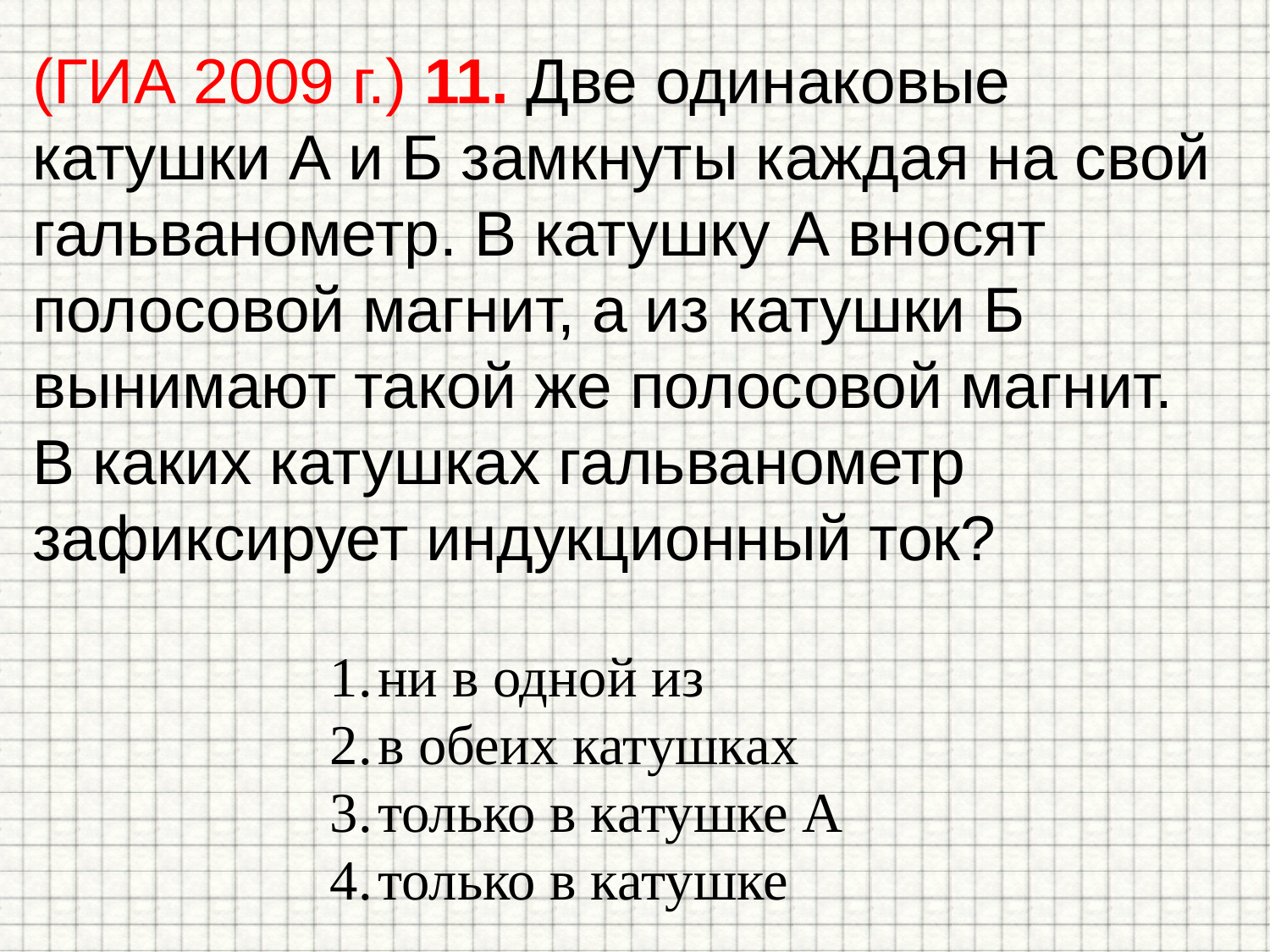

# (ГИА 2009 г.) 11. Две одинаковые катушки А и Б замкнуты каждая на свой гальванометр. В катушку А вносят полосовой магнит, а из катушки Б вынимают такой же полосовой магнит. В каких катушках гальванометр зафиксирует индукционный ток?
ни в одной из
в обеих катушках
только в катушке А
только в катушке